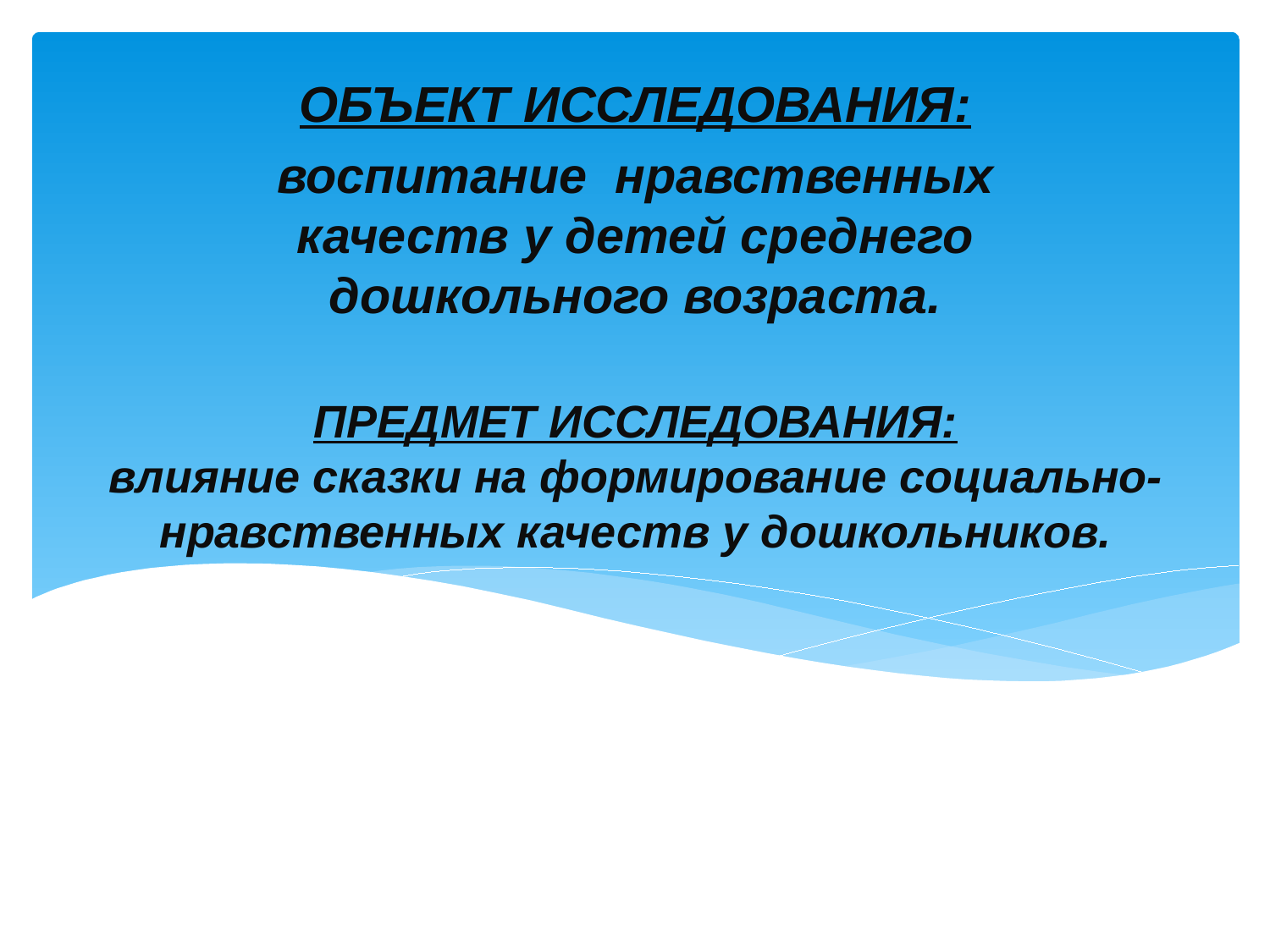

ОБЪЕКТ ИССЛЕДОВАНИЯ:
воспитание  нравственных качеств у детей среднего дошкольного возраста.
# ПРЕДМЕТ ИССЛЕДОВАНИЯ: влияние сказки на формирование социально-нравственных качеств у дошкольников.